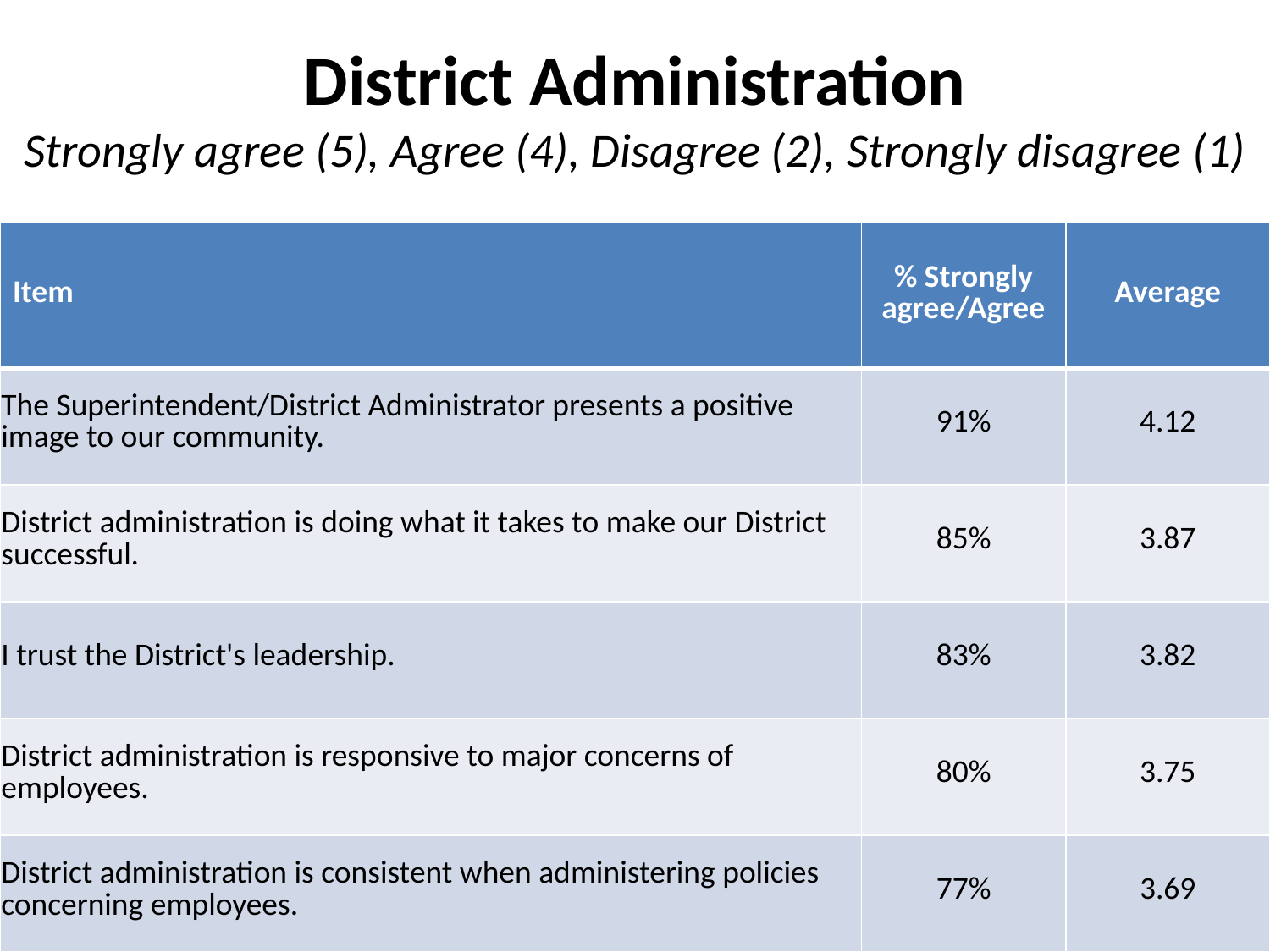

# District Administration Strongly agree (5), Agree (4), Disagree (2), Strongly disagree (1)
| Item | % Strongly agree/Agree | Average |
| --- | --- | --- |
| The Superintendent/District Administrator presents a positive image to our community. | 91% | 4.12 |
| District administration is doing what it takes to make our District successful. | 85% | 3.87 |
| I trust the District's leadership. | 83% | 3.82 |
| District administration is responsive to major concerns of employees. | 80% | 3.75 |
| District administration is consistent when administering policies concerning employees. | 77% | 3.69 |